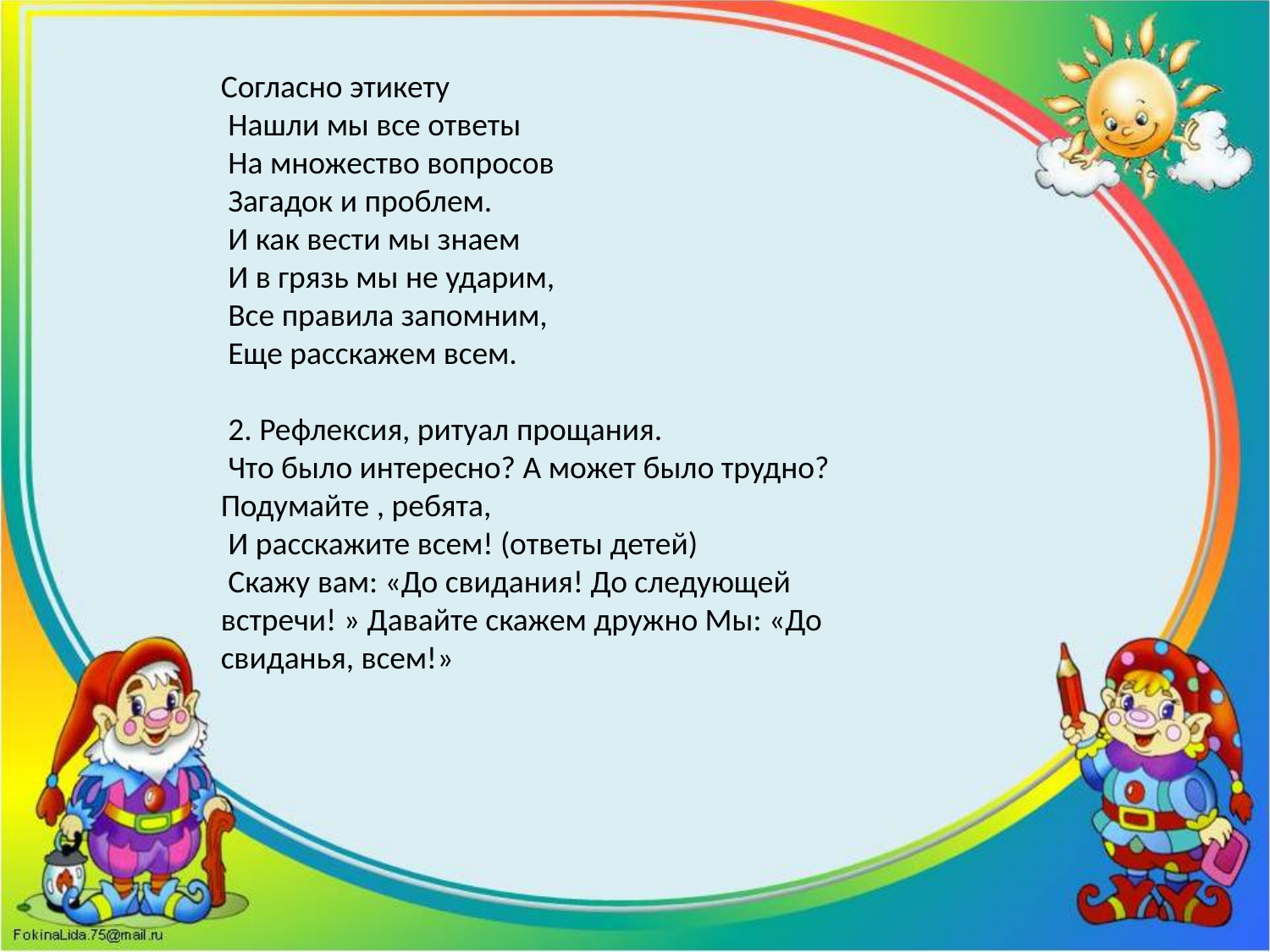

Согласно этикету
 Нашли мы все ответы
 На множество вопросов
 Загадок и проблем.
 И как вести мы знаем
 И в грязь мы не ударим,
 Все правила запомним,
 Еще расскажем всем.

 2. Рефлексия, ритуал прощания.
 Что было интересно? А может было трудно? Подумайте , ребята,
 И расскажите всем! (ответы детей)
 Скажу вам: «До свидания! До следующей встречи! » Давайте скажем дружно Мы: «До свиданья, всем!»